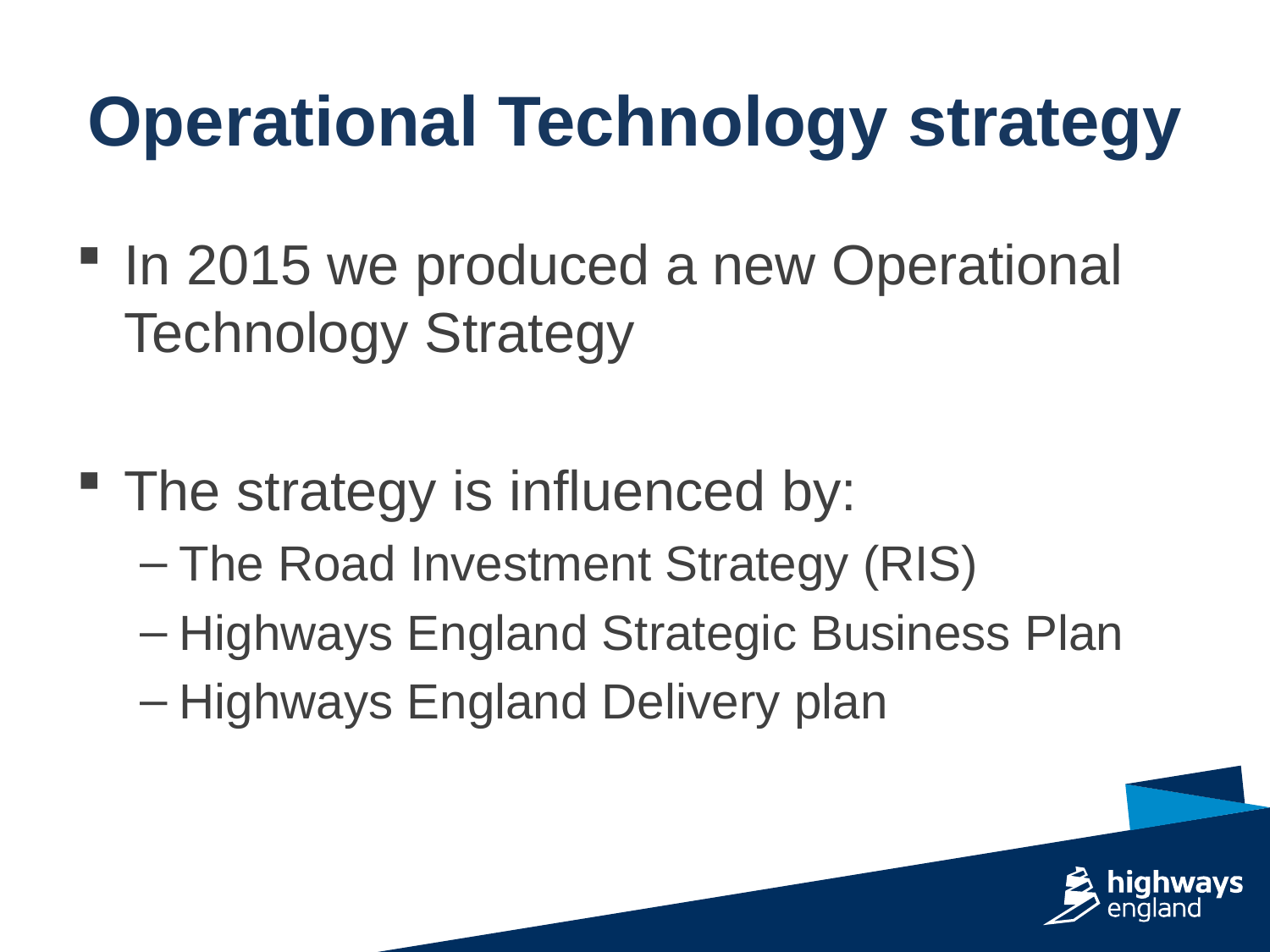

# Operational Technology strategy
In 2015 we produced a new Operational Technology Strategy

The strategy is influenced by:
The Road Investment Strategy (RIS)
Highways England Strategic Business Plan
Highways England Delivery plan